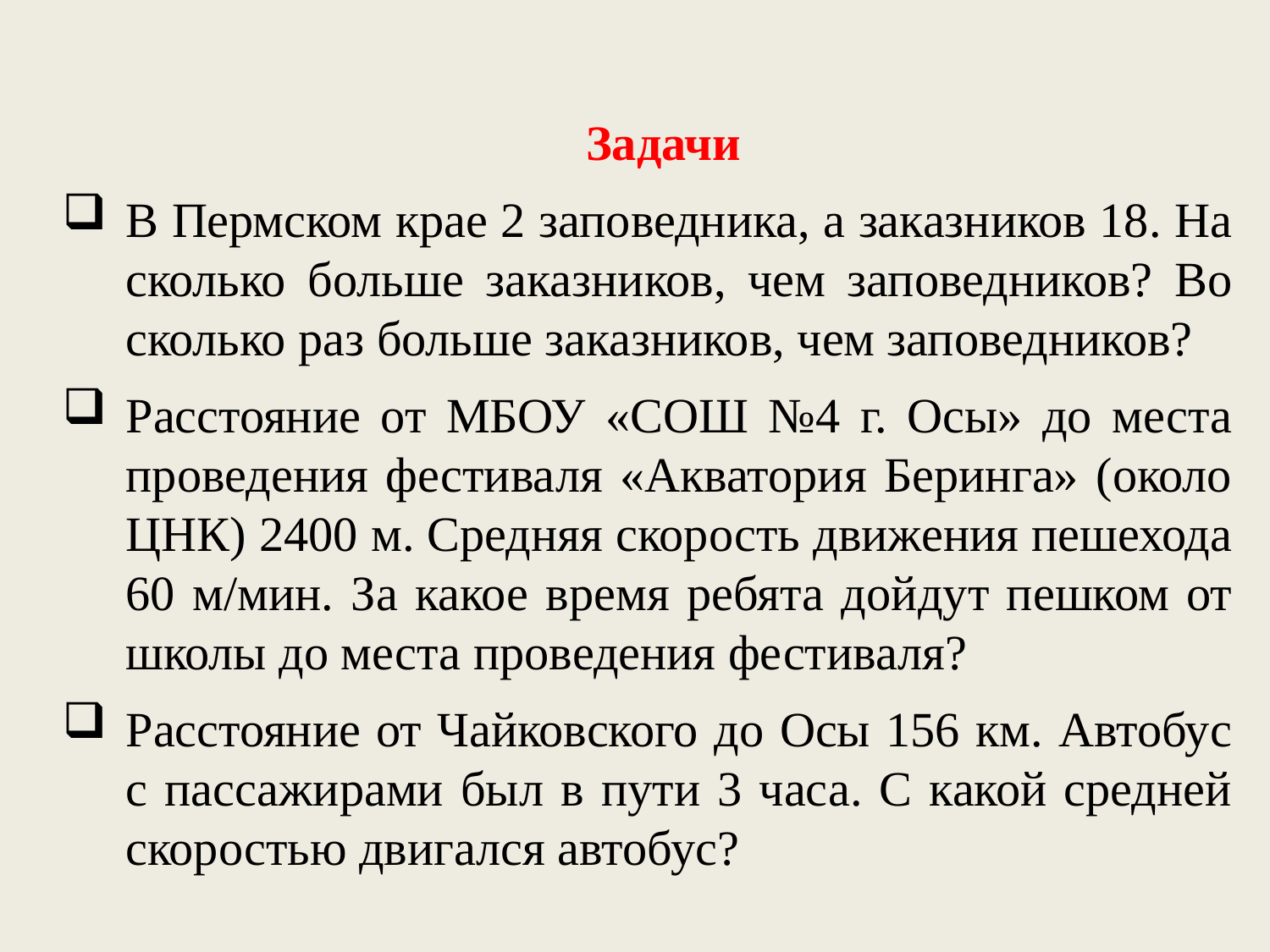

Задачи
В Пермском крае 2 заповедника, а заказников 18. На сколько больше заказников, чем заповедников? Во сколько раз больше заказников, чем заповедников?
Расстояние от МБОУ «СОШ №4 г. Осы» до места проведения фестиваля «Акватория Беринга» (около ЦНК) 2400 м. Средняя скорость движения пешехода 60 м/мин. За какое время ребята дойдут пешком от школы до места проведения фестиваля?
Расстояние от Чайковского до Осы 156 км. Автобус с пассажирами был в пути 3 часа. С какой средней скоростью двигался автобус?